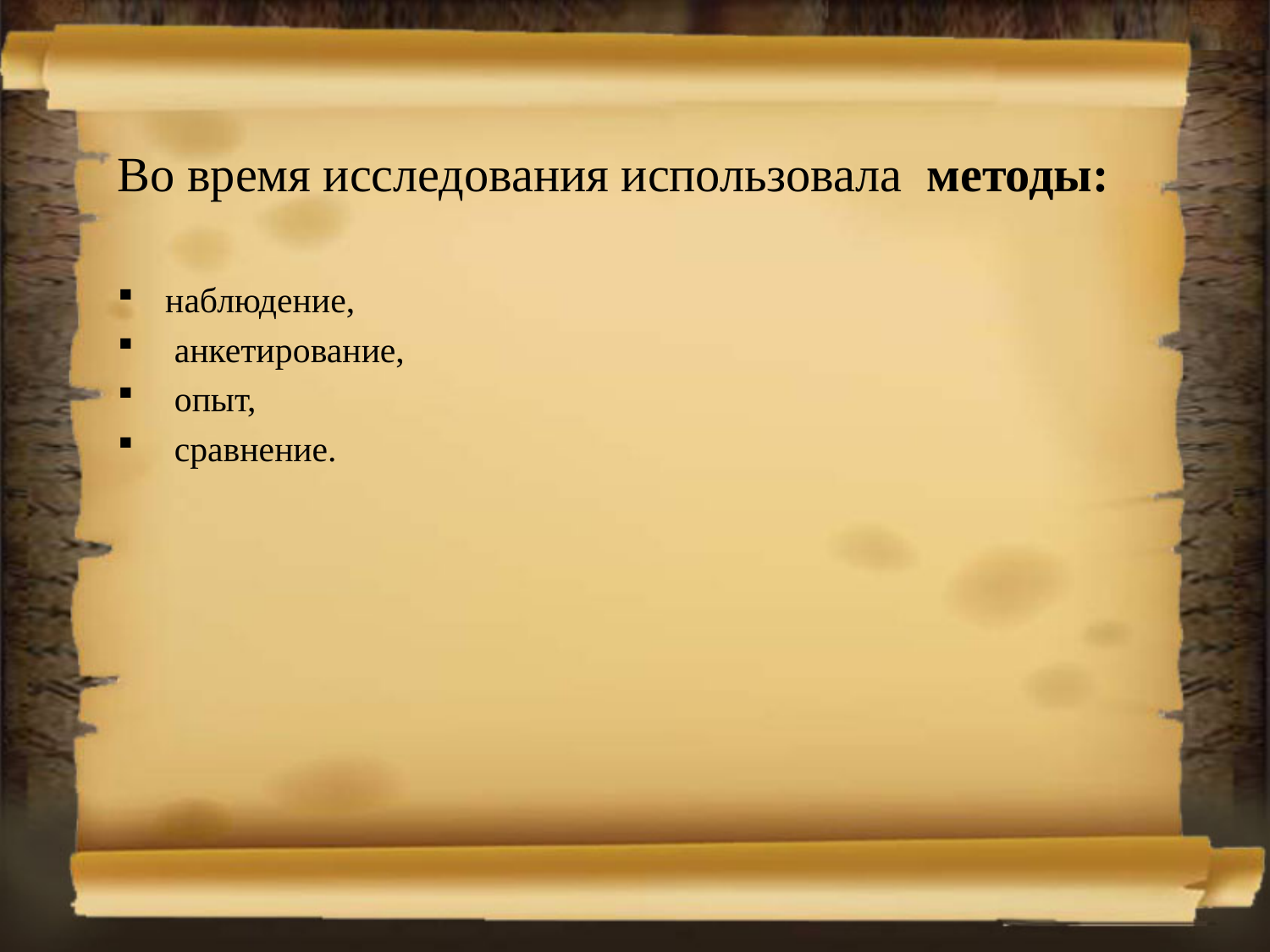

#
Во время исследования использовала  методы:

наблюдение,
 анкетирование,
 опыт,
 сравнение.